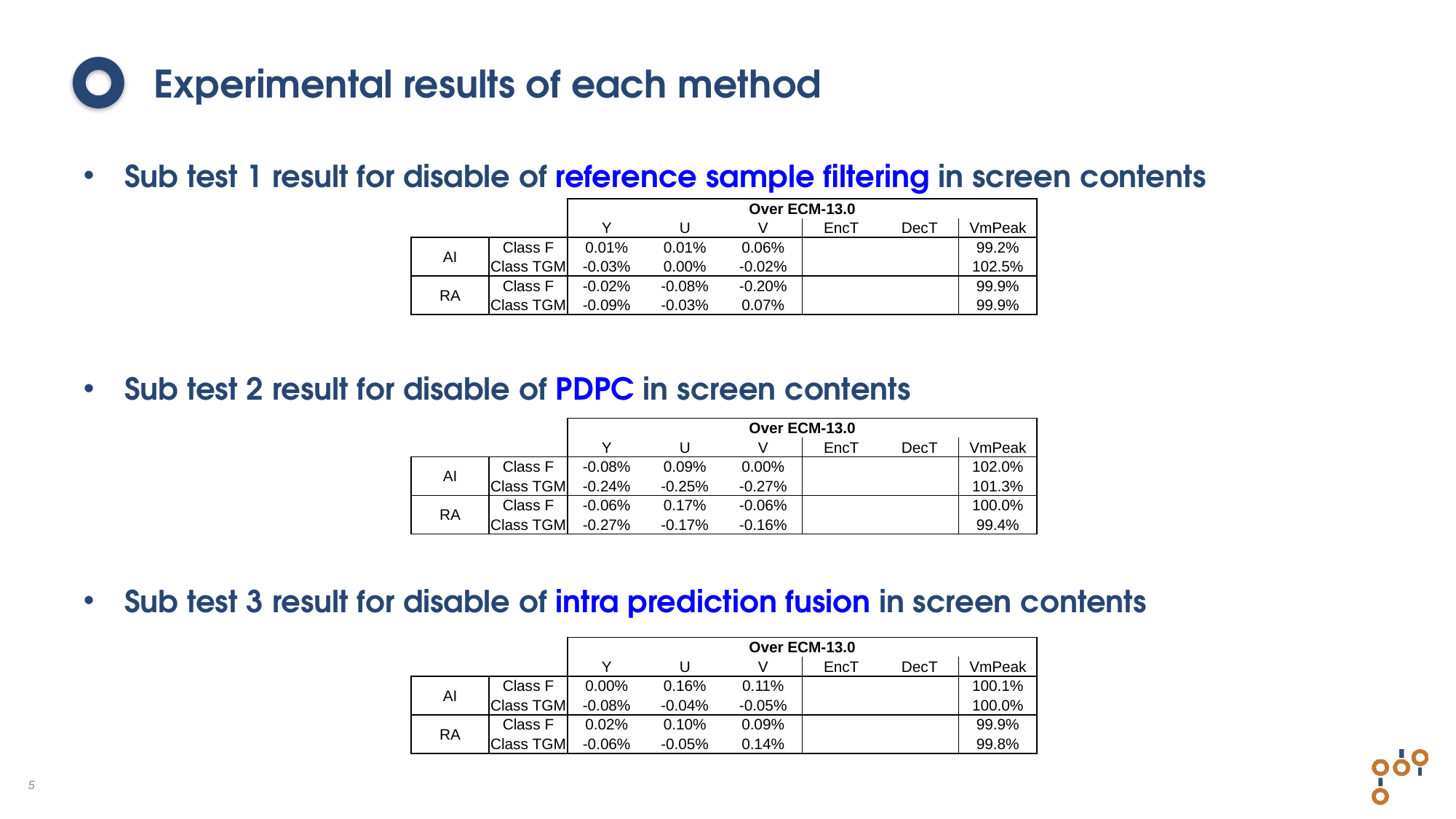

# Experimental results of each method
Sub test 1 result for disable of reference sample filtering in screen contents

Sub test 2 result for disable of PDPC in screen contents

Sub test 3 result for disable of intra prediction fusion in screen contents

|  |  | Over ECM-13.0 |  |  |  |  |  |
| --- | --- | --- | --- | --- | --- | --- | --- |
|  |  | Y | U | V | EncT | DecT | VmPeak |
| AI | Class F | 0.01% | 0.01% | 0.06% |  |  | 99.2% |
|  | Class TGM | -0.03% | 0.00% | -0.02% |  |  | 102.5% |
| RA | Class F | -0.02% | -0.08% | -0.20% |  |  | 99.9% |
|  | Class TGM | -0.09% | -0.03% | 0.07% |  |  | 99.9% |
|  |  | Over ECM-13.0 |  |  |  |  |  |
| --- | --- | --- | --- | --- | --- | --- | --- |
|  |  | Y | U | V | EncT | DecT | VmPeak |
| AI | Class F | -0.08% | 0.09% | 0.00% |  |  | 102.0% |
|  | Class TGM | -0.24% | -0.25% | -0.27% |  |  | 101.3% |
| RA | Class F | -0.06% | 0.17% | -0.06% |  |  | 100.0% |
|  | Class TGM | -0.27% | -0.17% | -0.16% |  |  | 99.4% |
|  |  | Over ECM-13.0 |  |  |  |  |  |
| --- | --- | --- | --- | --- | --- | --- | --- |
|  |  | Y | U | V | EncT | DecT | VmPeak |
| AI | Class F | 0.00% | 0.16% | 0.11% |  |  | 100.1% |
|  | Class TGM | -0.08% | -0.04% | -0.05% |  |  | 100.0% |
| RA | Class F | 0.02% | 0.10% | 0.09% |  |  | 99.9% |
|  | Class TGM | -0.06% | -0.05% | 0.14% |  |  | 99.8% |